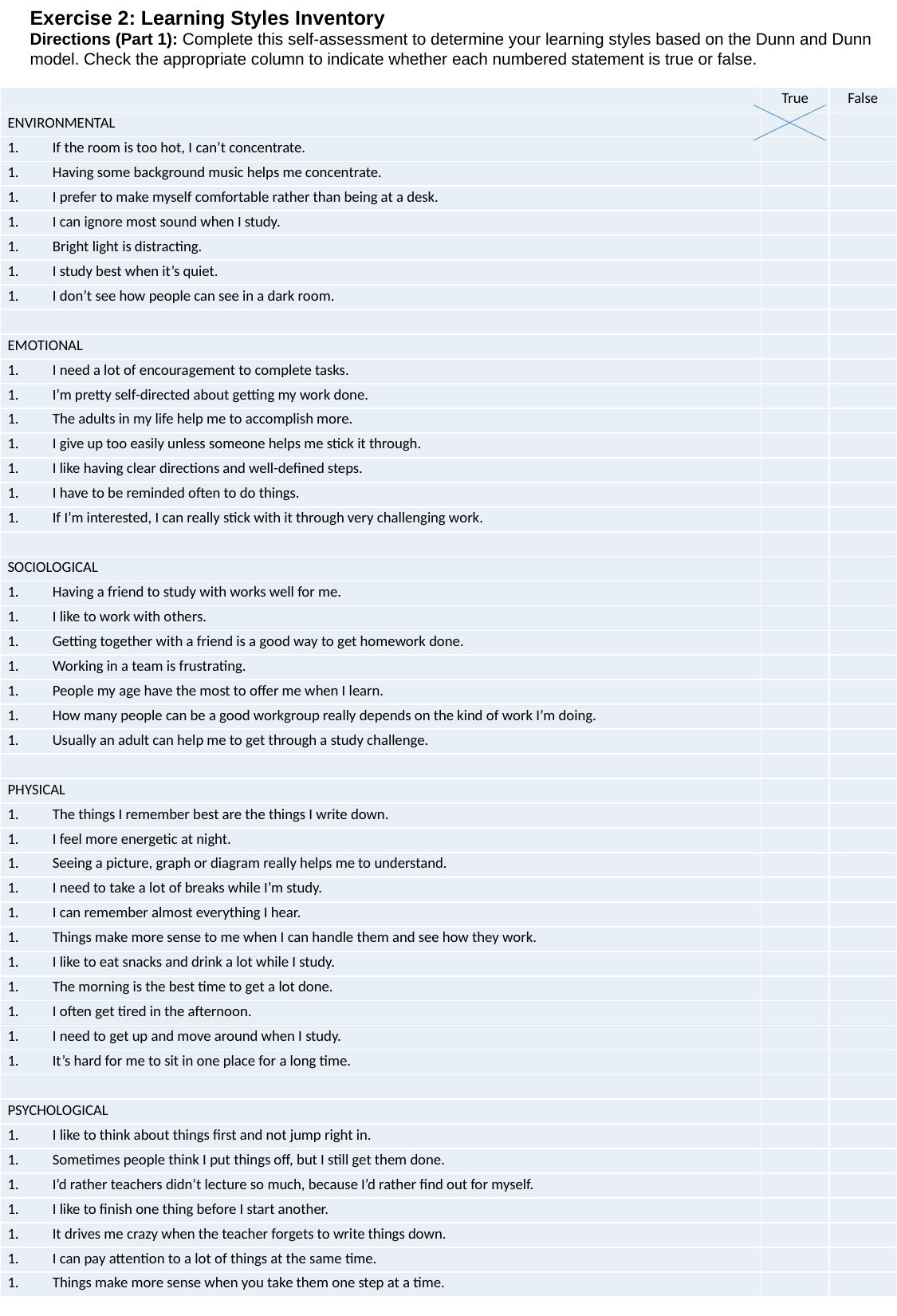

Exercise 2: Learning Styles Inventory
Directions (Part 1): Complete this self-assessment to determine your learning styles based on the Dunn and Dunn model. Check the appropriate column to indicate whether each numbered statement is true or false.

|  | True | False |
| --- | --- | --- |
| ENVIRONMENTAL |  |  |
| If the room is too hot, I can’t concentrate. |  |  |
| Having some background music helps me concentrate. |  |  |
| I prefer to make myself comfortable rather than being at a desk. |  |  |
| I can ignore most sound when I study. |  |  |
| Bright light is distracting. |  |  |
| I study best when it’s quiet. |  |  |
| I don’t see how people can see in a dark room. |  |  |
|  |  |  |
| EMOTIONAL |  |  |
| I need a lot of encouragement to complete tasks. |  |  |
| I’m pretty self-directed about getting my work done. |  |  |
| The adults in my life help me to accomplish more. |  |  |
| I give up too easily unless someone helps me stick it through. |  |  |
| I like having clear directions and well-defined steps. |  |  |
| I have to be reminded often to do things. |  |  |
| If I’m interested, I can really stick with it through very challenging work. |  |  |
|  |  |  |
| SOCIOLOGICAL |  |  |
| Having a friend to study with works well for me. |  |  |
| I like to work with others. |  |  |
| Getting together with a friend is a good way to get homework done. |  |  |
| Working in a team is frustrating. |  |  |
| People my age have the most to offer me when I learn. |  |  |
| How many people can be a good workgroup really depends on the kind of work I’m doing. |  |  |
| Usually an adult can help me to get through a study challenge. |  |  |
|  |  |  |
| PHYSICAL |  |  |
| The things I remember best are the things I write down. |  |  |
| I feel more energetic at night. |  |  |
| Seeing a picture, graph or diagram really helps me to understand. |  |  |
| I need to take a lot of breaks while I’m study. |  |  |
| I can remember almost everything I hear. |  |  |
| Things make more sense to me when I can handle them and see how they work. |  |  |
| I like to eat snacks and drink a lot while I study. |  |  |
| The morning is the best time to get a lot done. |  |  |
| I often get tired in the afternoon. |  |  |
| I need to get up and move around when I study. |  |  |
| It’s hard for me to sit in one place for a long time. |  |  |
|  |  |  |
| PSYCHOLOGICAL |  |  |
| I like to think about things first and not jump right in. |  |  |
| Sometimes people think I put things off, but I still get them done. |  |  |
| I’d rather teachers didn’t lecture so much, because I’d rather find out for myself. |  |  |
| I like to finish one thing before I start another. |  |  |
| It drives me crazy when the teacher forgets to write things down. |  |  |
| I can pay attention to a lot of things at the same time. |  |  |
| Things make more sense when you take them one step at a time. |  |  |
  LEARNING STYLE INVENTORY (PERSONAL PROFILE)